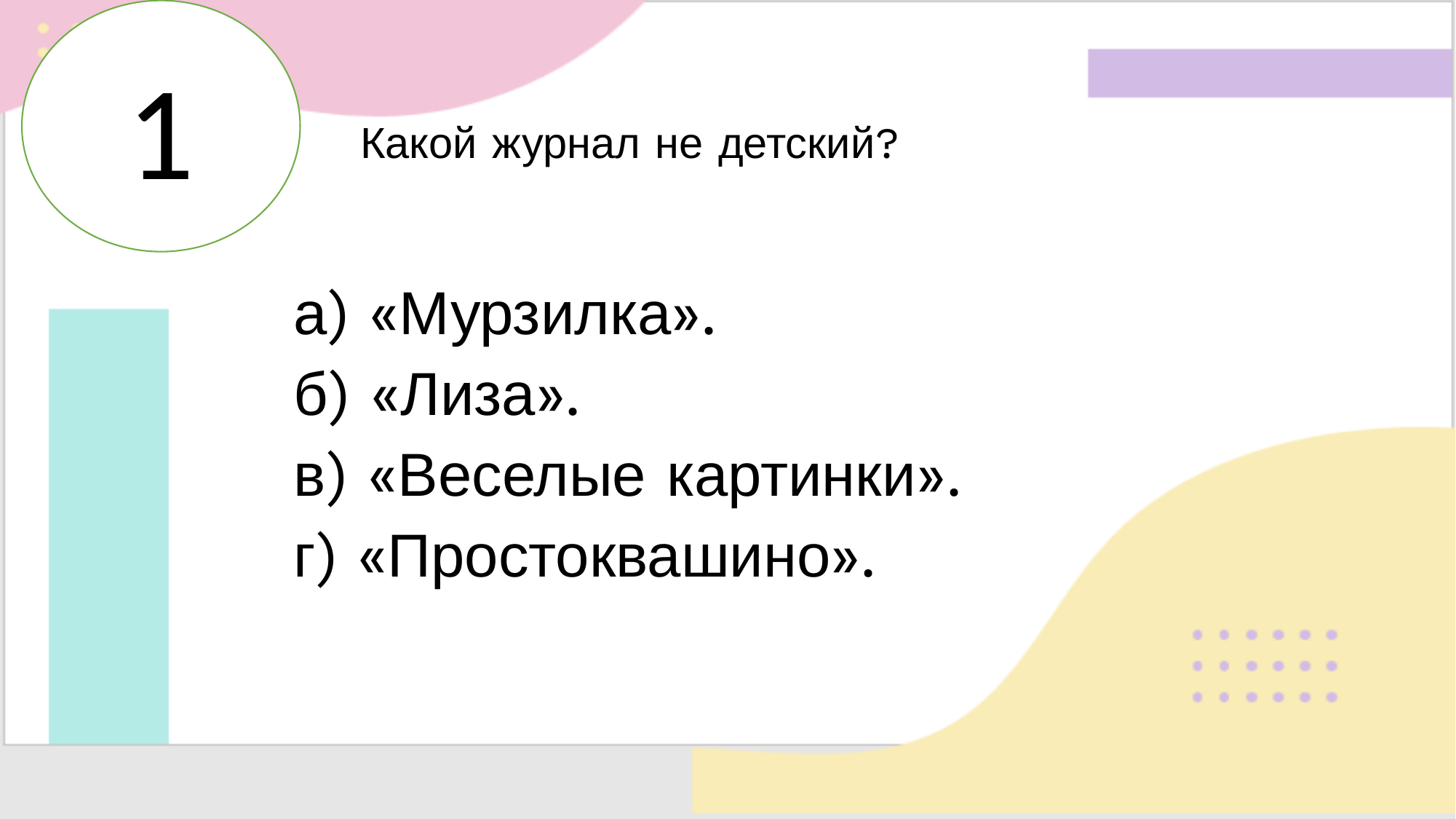

1
# Какой журнал не детский?
    а) «Мурзилка».
    б) «Лиза».
    в) «Веселые картинки».
    г) «Простоквашино».